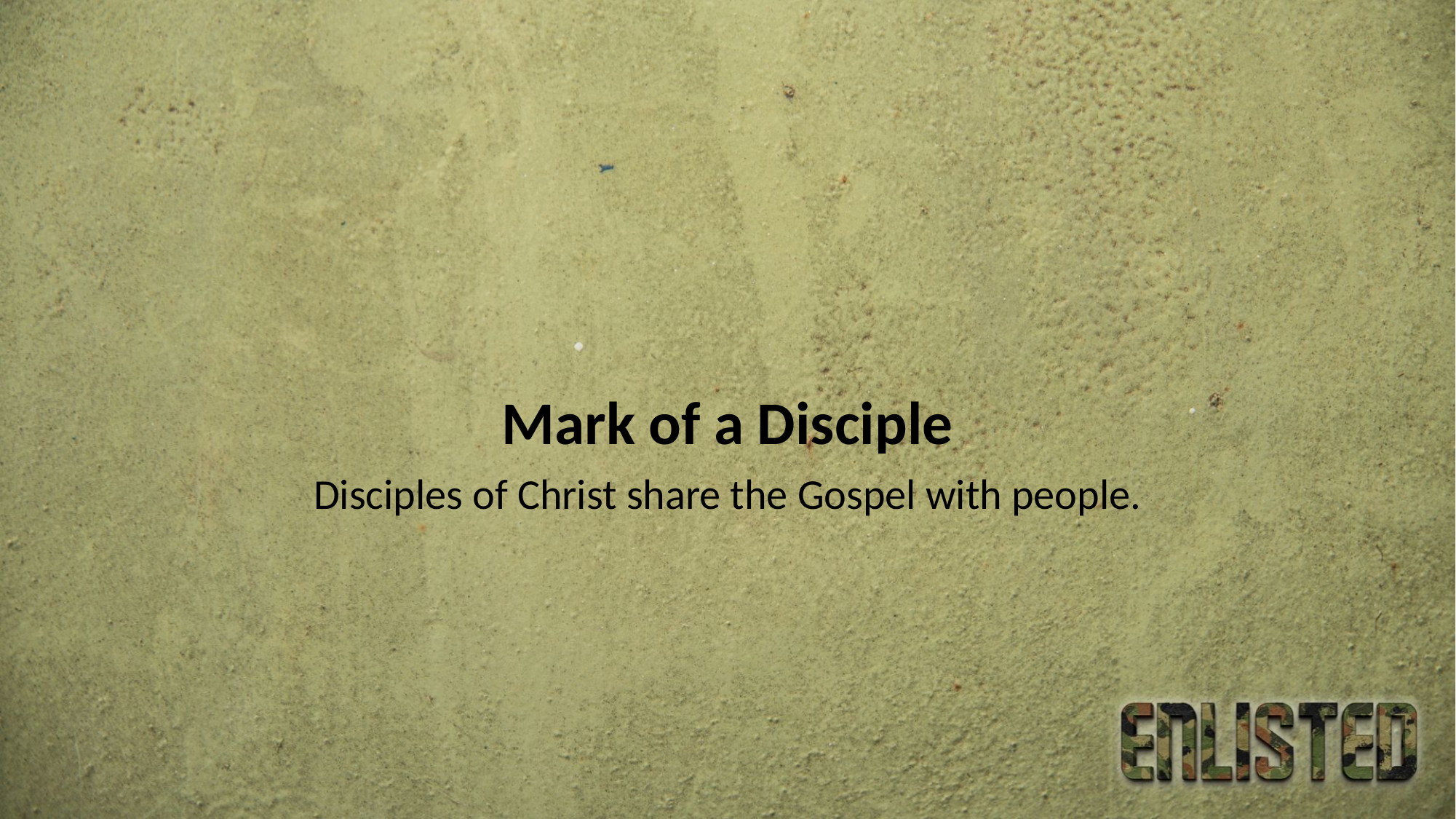

Mark of a Disciple
Disciples of Christ share the Gospel with people.